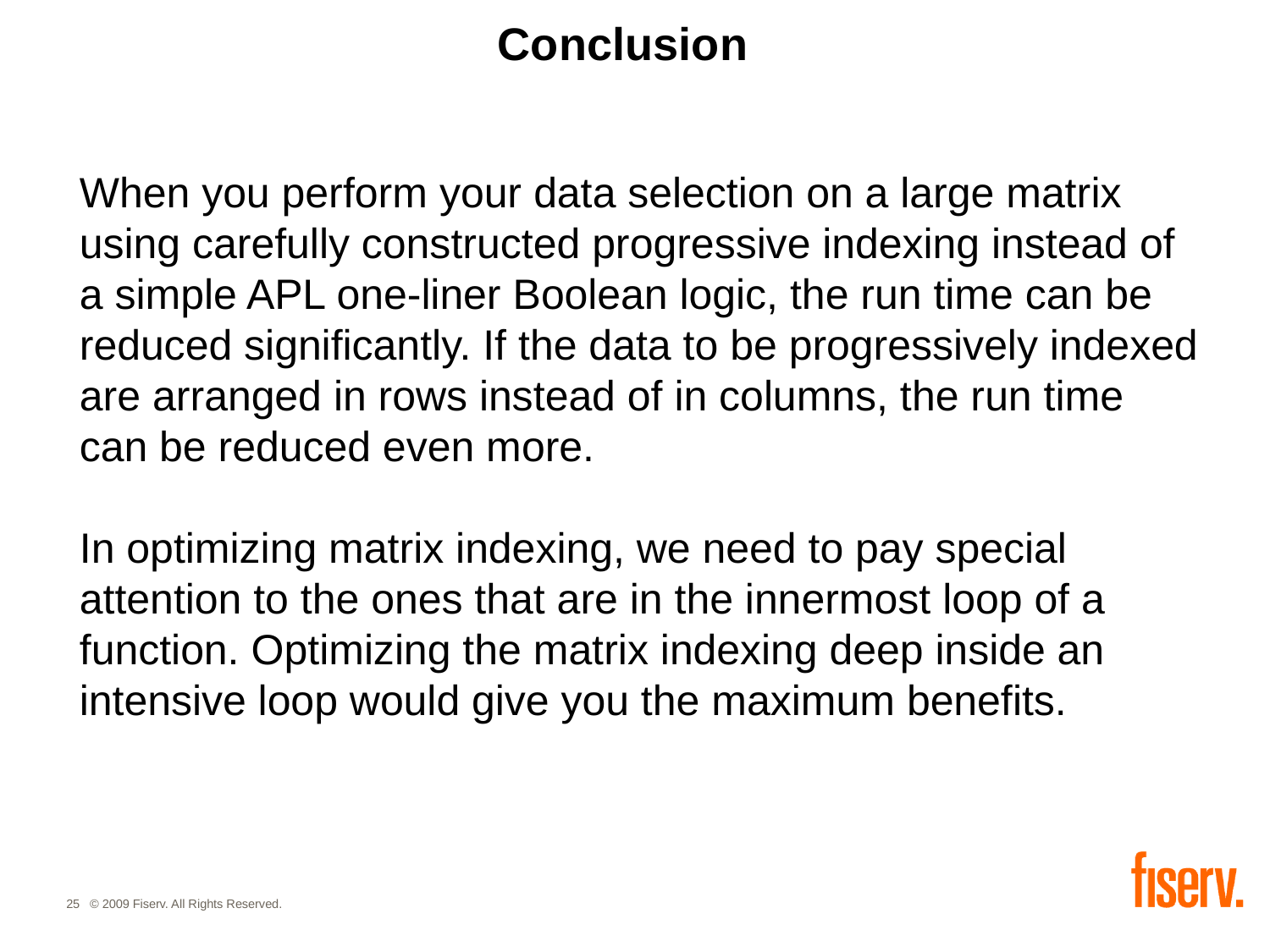

# Conclusion
When you perform your data selection on a large matrix using carefully constructed progressive indexing instead of a simple APL one-liner Boolean logic, the run time can be reduced significantly. If the data to be progressively indexed are arranged in rows instead of in columns, the run time can be reduced even more.

In optimizing matrix indexing, we need to pay special attention to the ones that are in the innermost loop of a function. Optimizing the matrix indexing deep inside an intensive loop would give you the maximum benefits.